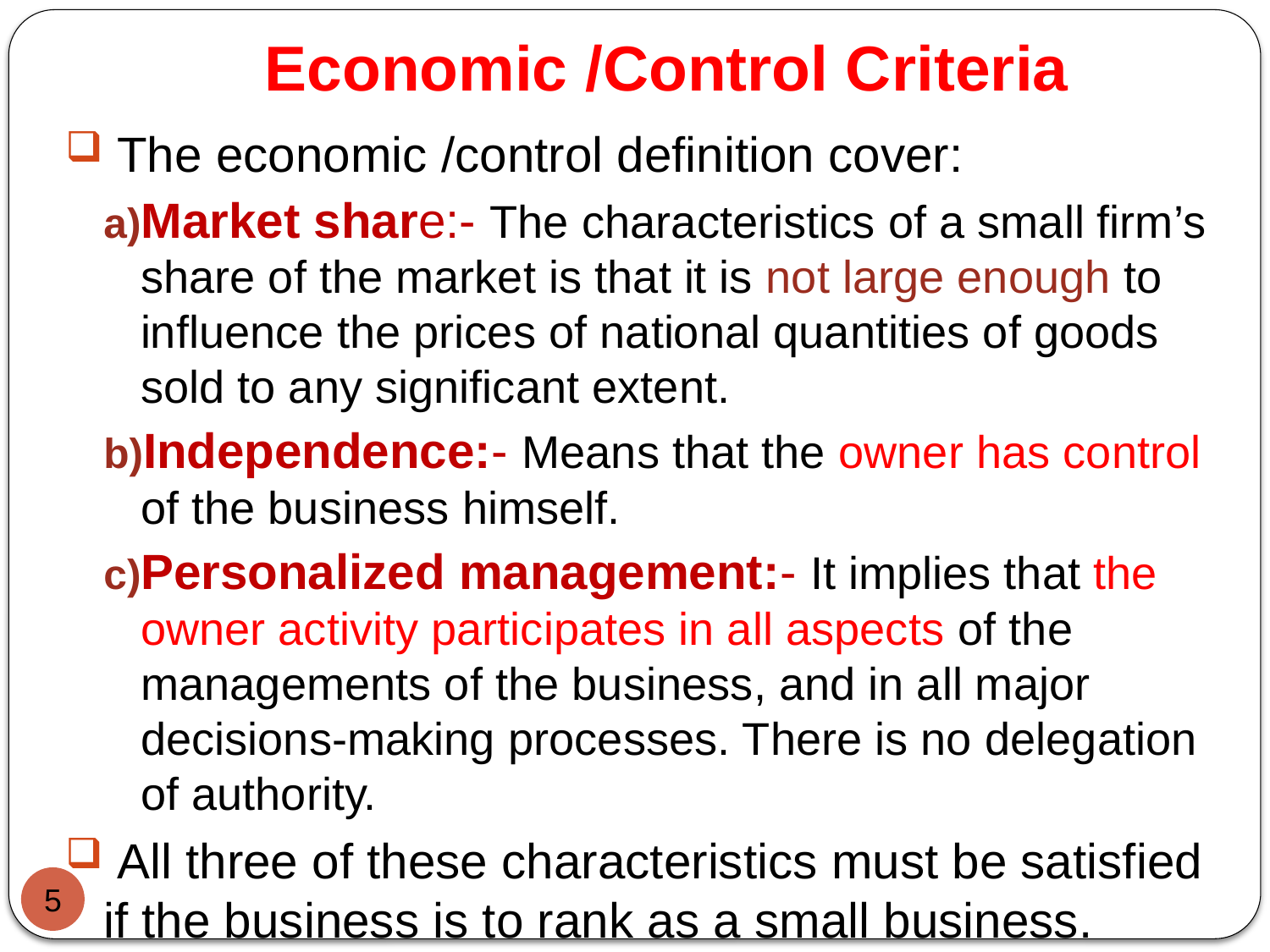

# Economic /Control Criteria
 The economic /control definition cover:
Market share:- The characteristics of a small firm’s share of the market is that it is not large enough to influence the prices of national quantities of goods sold to any significant extent.
Independence:- Means that the owner has control of the business himself.
Personalized management:- It implies that the owner activity participates in all aspects of the managements of the business, and in all major decisions-making processes. There is no delegation of authority.
 All three of these characteristics must be satisfied if the business is to rank as a small business.

5